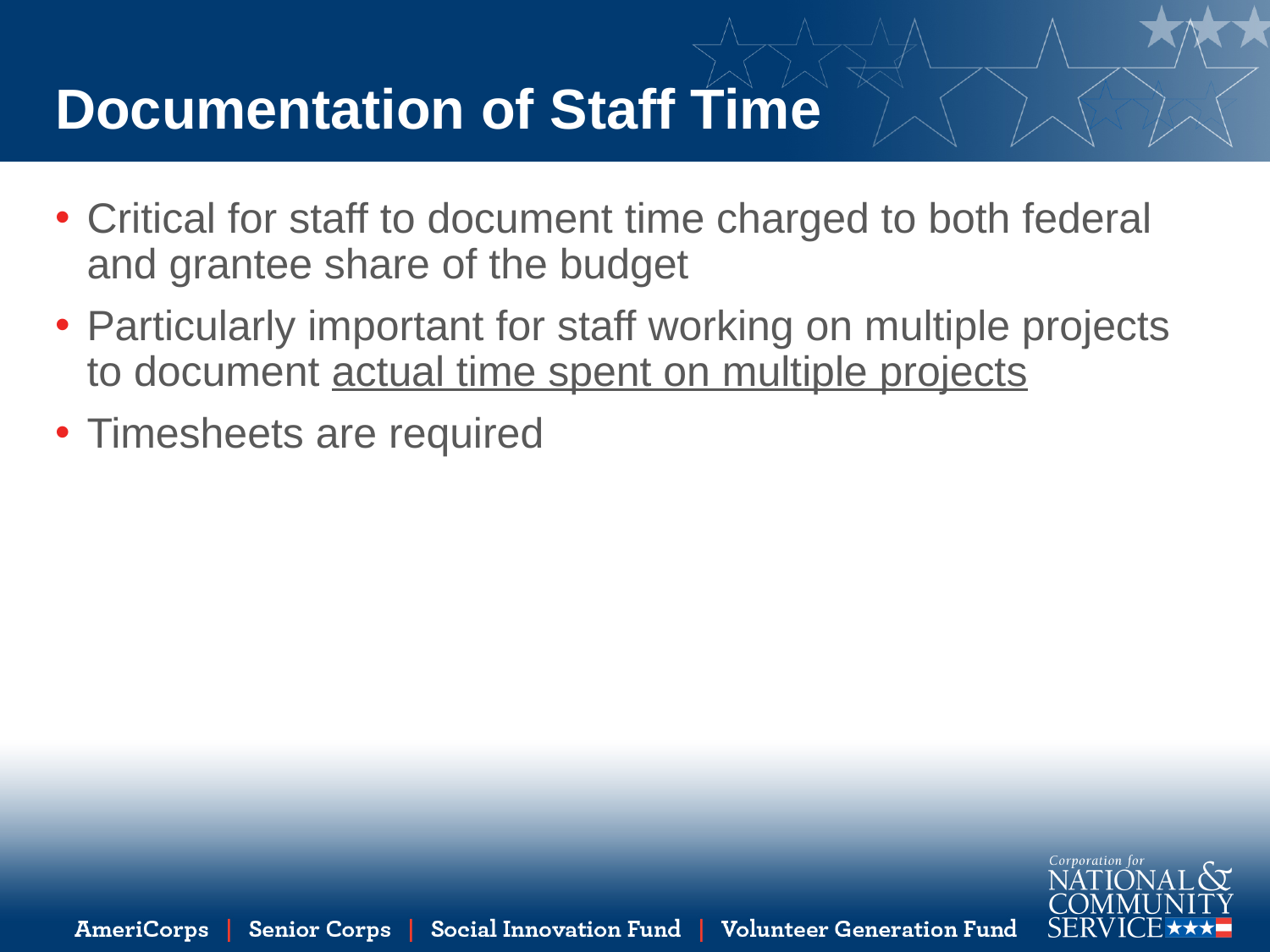

Documentation of Staff Time
Critical for staff to document time charged to both federal and grantee share of the budget
Particularly important for staff working on multiple projects to document actual time spent on multiple projects
Timesheets are required